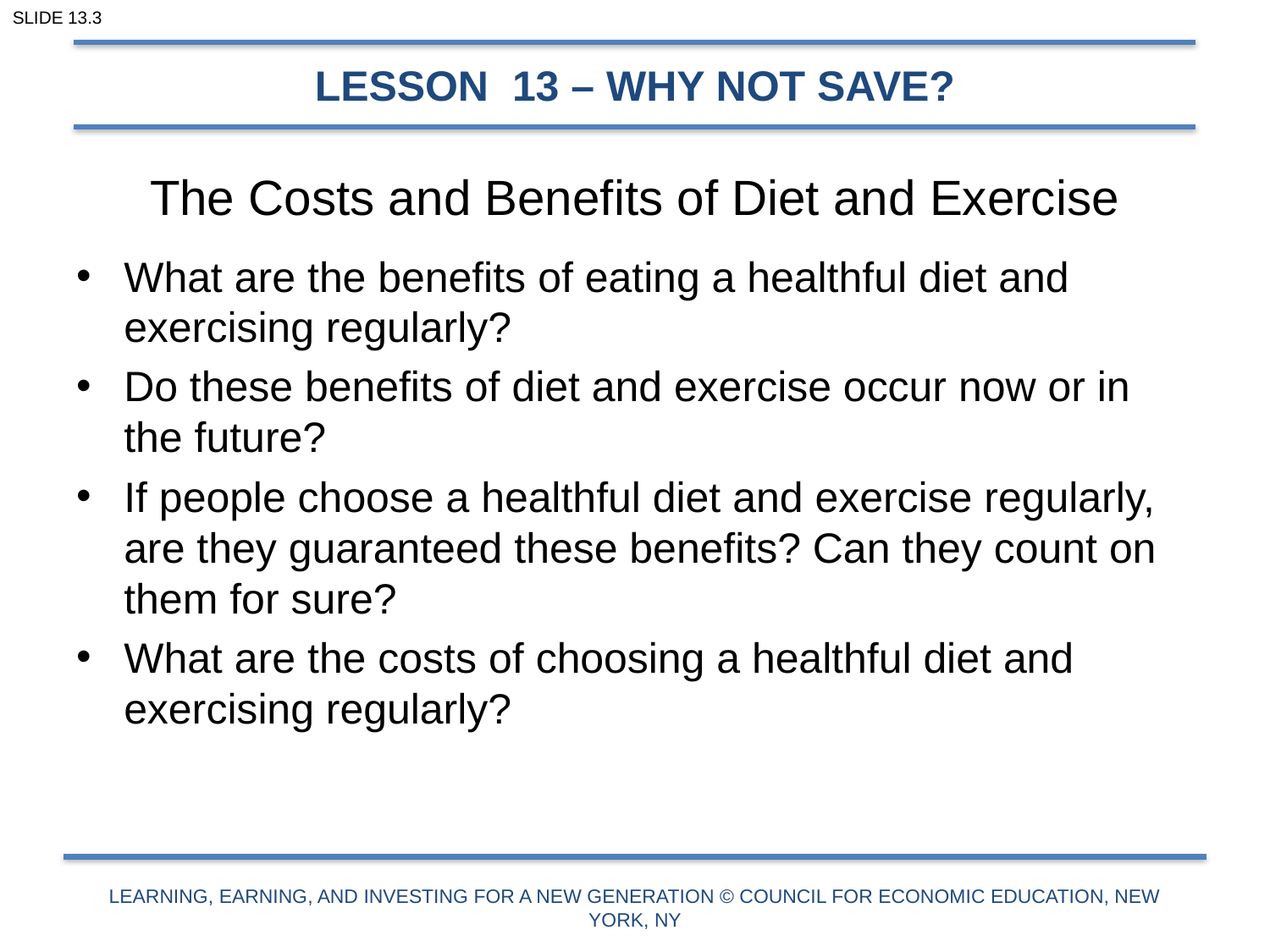

Slide 13.3
Lesson  13 – Why Not Save?
# The Costs and Benefits of Diet and Exercise
What are the benefits of eating a healthful diet and exercising regularly?
Do these benefits of diet and exercise occur now or in the future?
If people choose a healthful diet and exercise regularly, are they guaranteed these benefits? Can they count on them for sure?
What are the costs of choosing a healthful diet and exercising regularly?